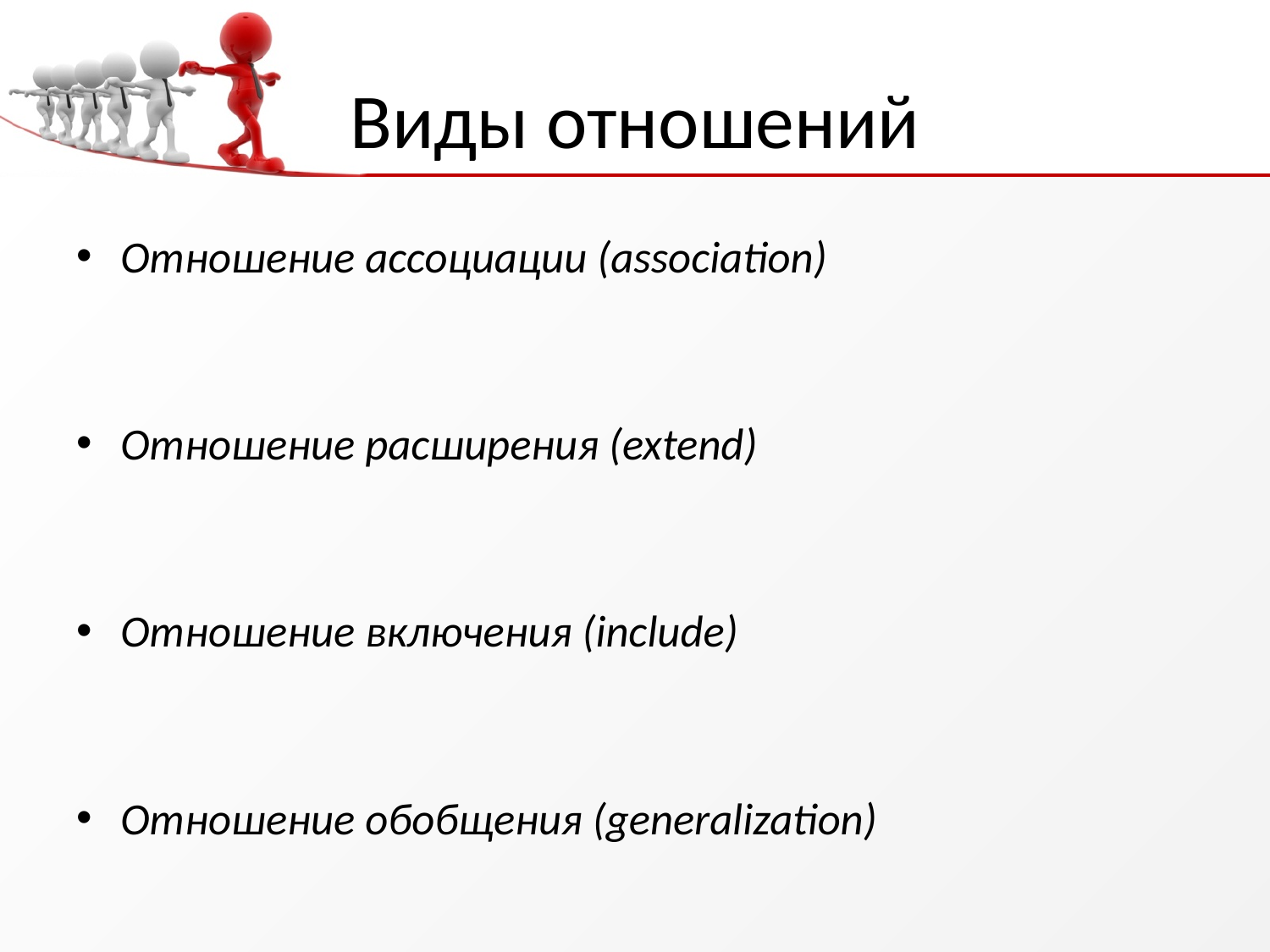

# Виды отношений
Отношение ассоциации (association)

Отношение расширения (extend)

Отношение включения (include)

Отношение обобщения (generalization)